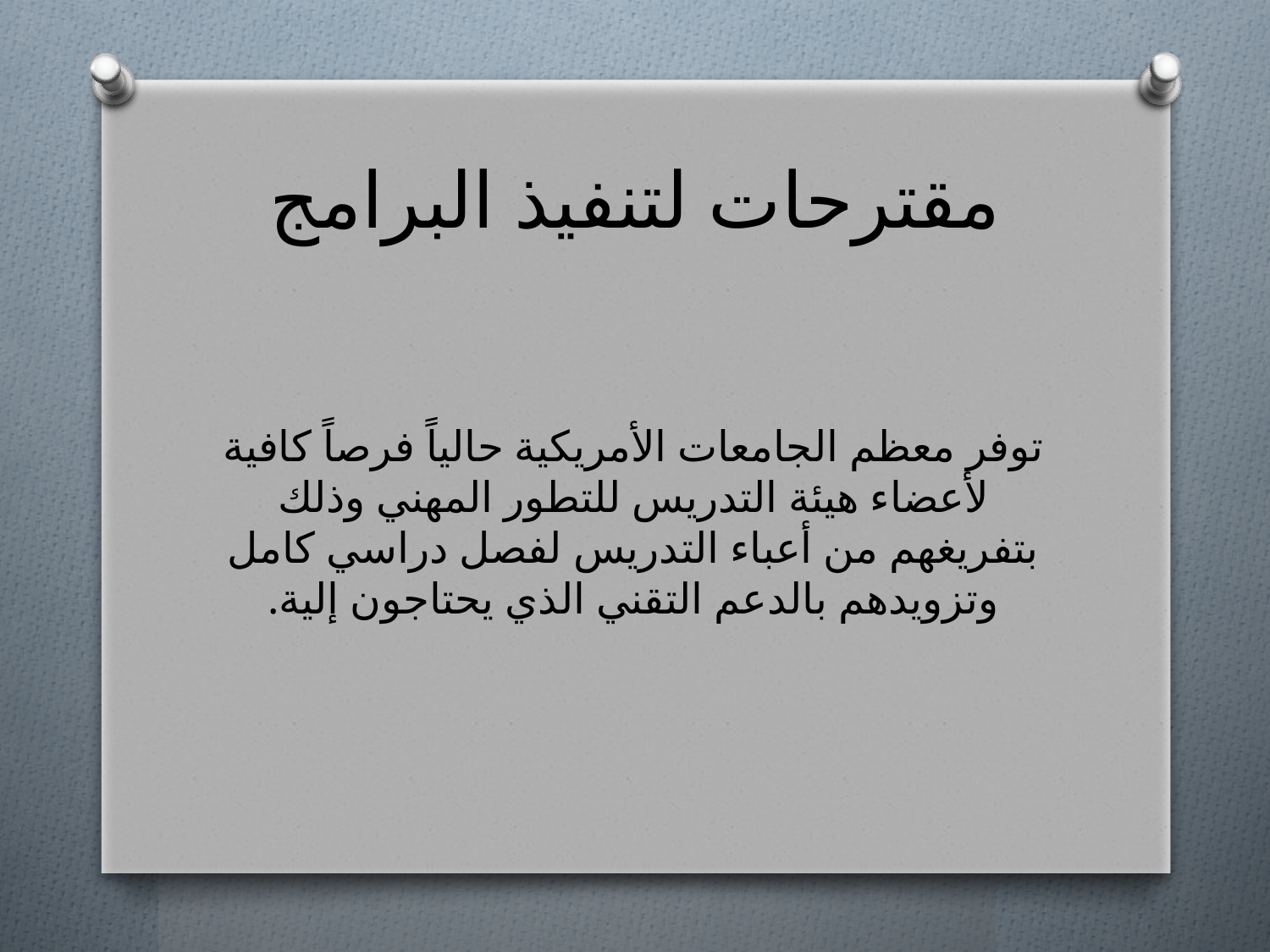

# مقترحات لتنفيذ البرامج

توفر معظم الجامعات الأمريكية حالياً فرصاً كافية لأعضاء هيئة التدريس للتطور المهني وذلك بتفريغهم من أعباء التدريس لفصل دراسي كامل وتزويدهم بالدعم التقني الذي يحتاجون إلية.